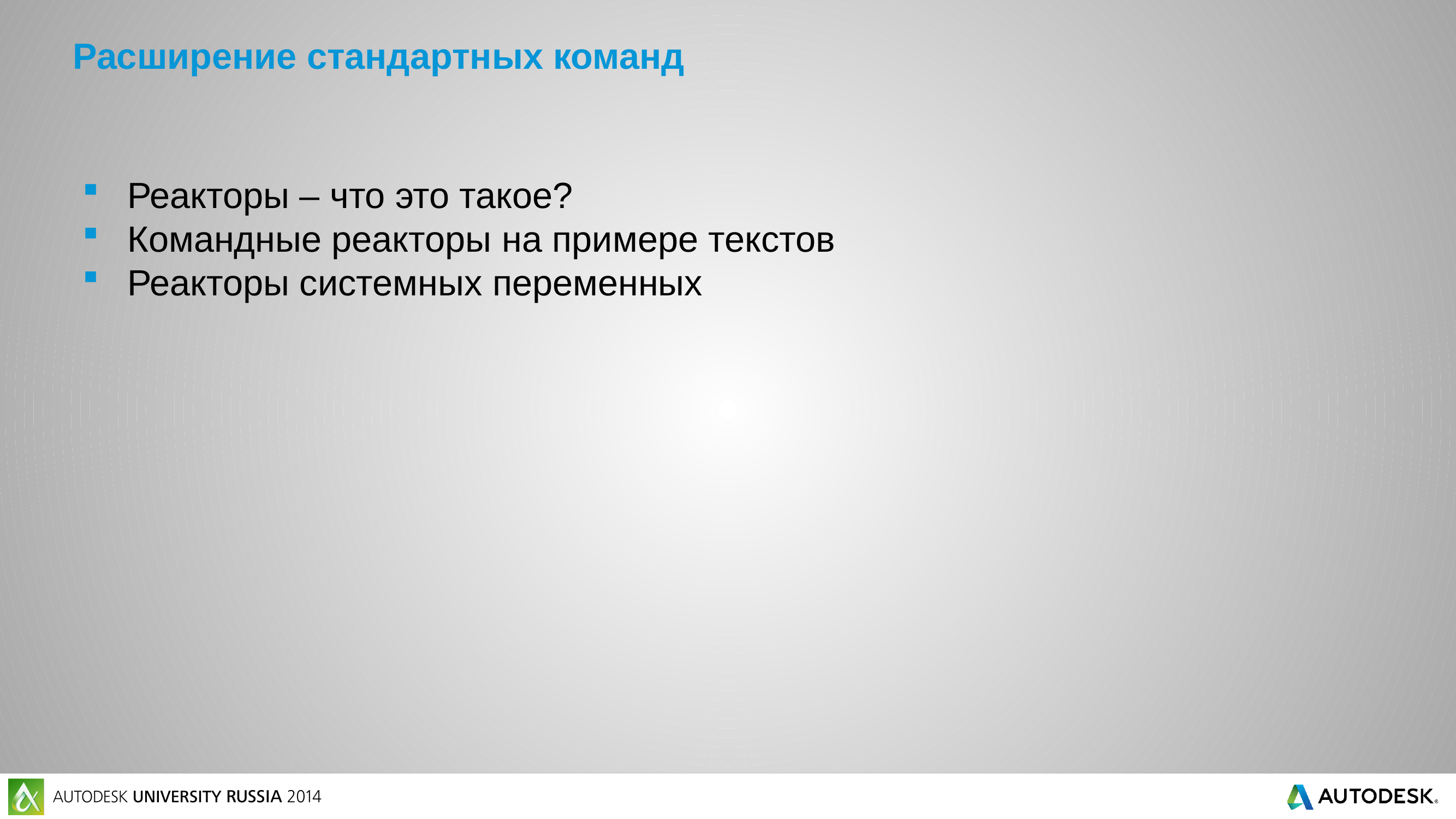

# Расширение стандартных команд
Реакторы – что это такое?
Командные реакторы на примере текстов
Реакторы системных переменных